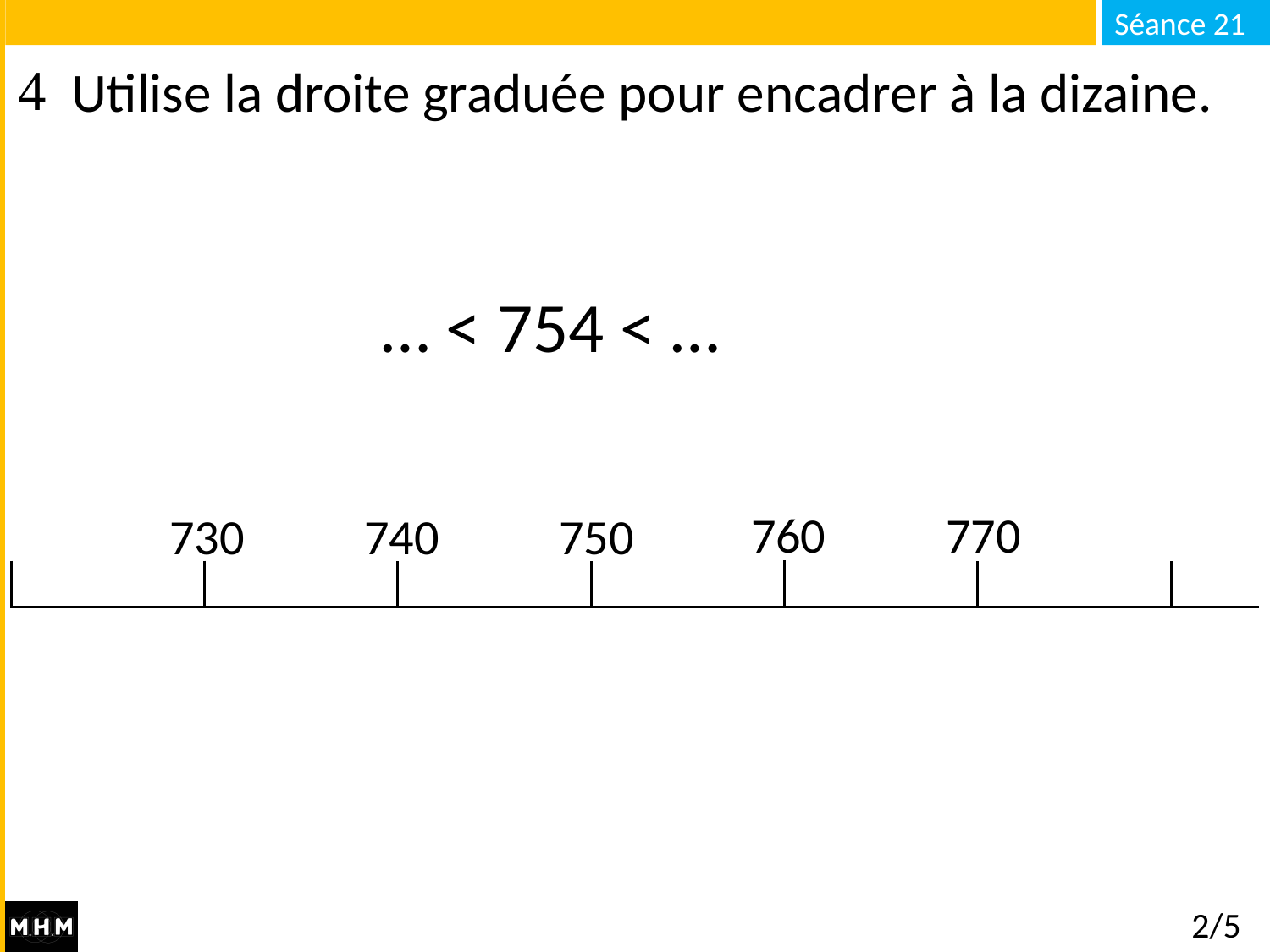

# Utilise la droite graduée pour encadrer à la dizaine.
… < 754 < …
760
770
730
740
750
2/5